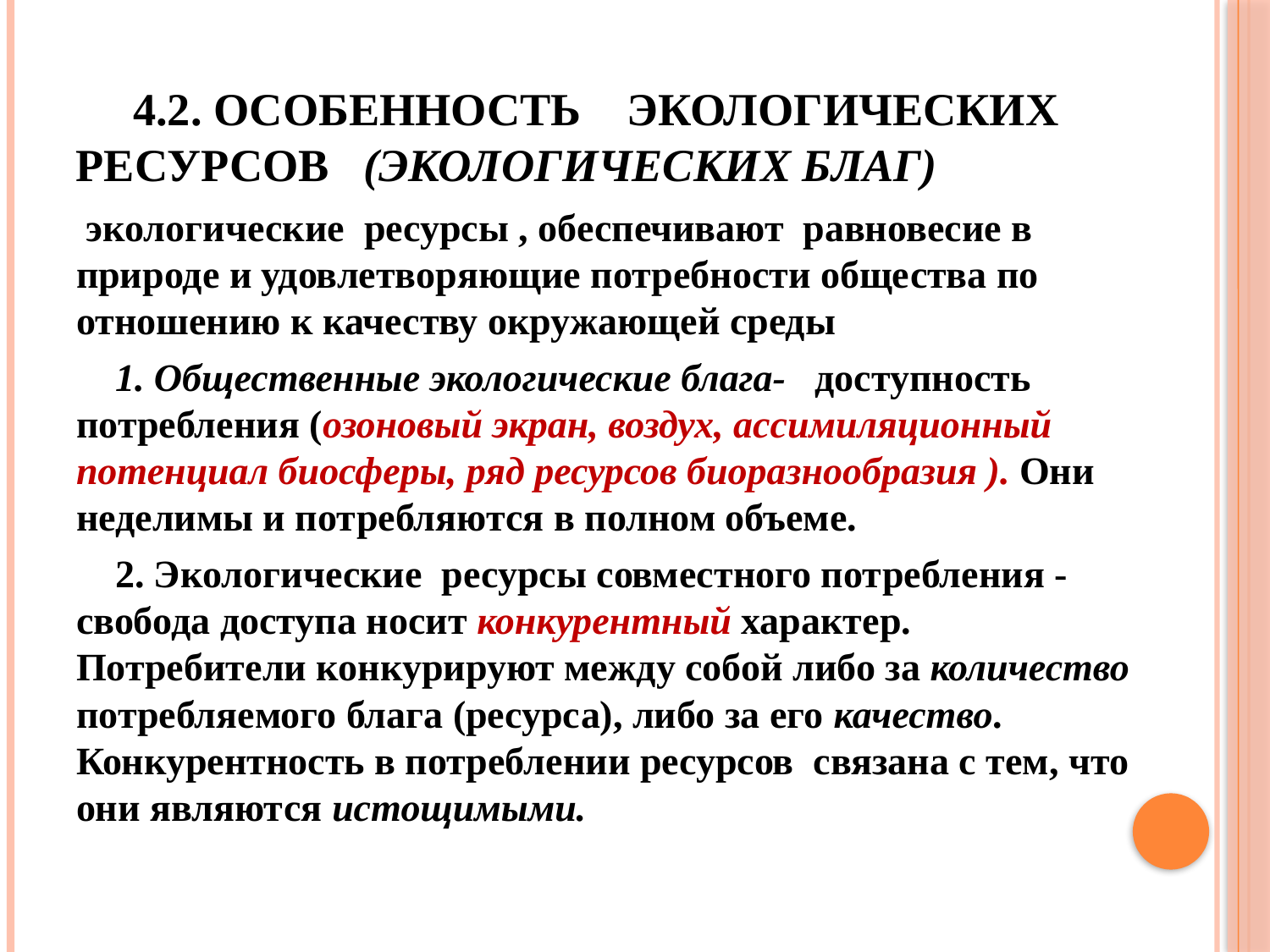

# 4.2. Особенность    экологических ресурсов   (экологических благ)
 экологические  ресурсы , обеспечивают  равновесие в природе и удовлетворяющие потребности общества по отношению к качеству окружающей среды
    1. Общественные экологические блага-   доступность  потребления (озоновый экран, воздух, ассимиляционный потенциал биосферы, ряд ресурсов биоразнообразия ). Они неделимы и потребляются в полном объеме.
    2. Экологические  ресурсы совместного потребления - свобода доступа носит конкурентный характер. Потребители конкурируют между собой либо за количество потребляемого блага (ресурса), либо за его качество. Конкурентность в потреблении ресурсов  связана с тем, что они являются истощимыми.